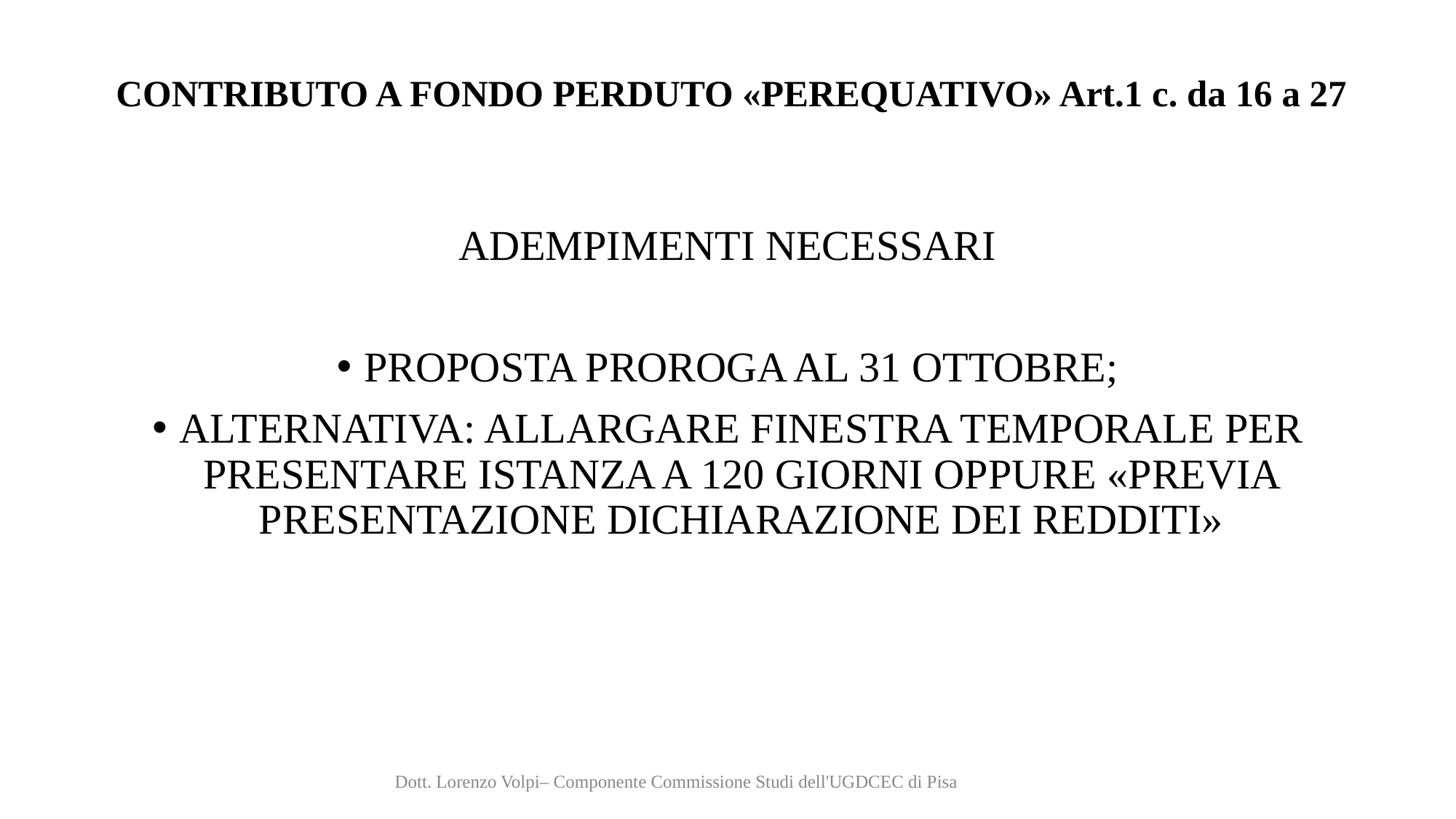

#
 CONTRIBUTO A FONDO PERDUTO «PEREQUATIVO» Art.1 c. da 16 a 27

ADEMPIMENTI NECESSARI

PROPOSTA PROROGA AL 31 OTTOBRE;
ALTERNATIVA: ALLARGARE FINESTRA TEMPORALE PER PRESENTARE ISTANZA A 120 GIORNI OPPURE «PREVIA PRESENTAZIONE DICHIARAZIONE DEI REDDITI»

Dott. Lorenzo Volpi– Componente Commissione Studi dell'UGDCEC di Pisa